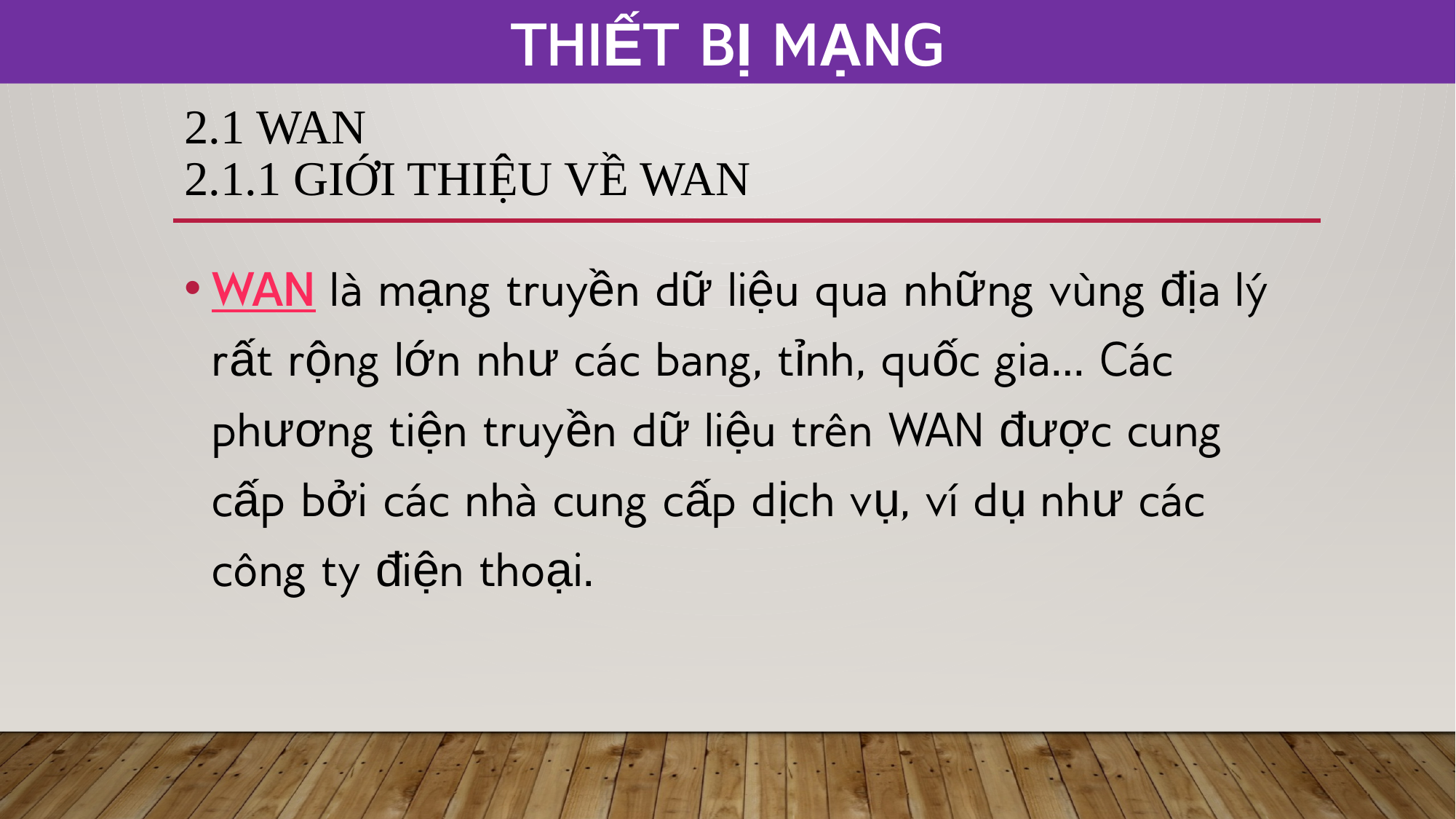

THIẾT BỊ MẠNG
# 2.1 WAN 2.1.1 Giới thiệu về WAN
WAN là mạng truyền dữ liệu qua những vùng địa lý rất rộng lớn như các bang, tỉnh, quốc gia… Các phương tiện truyền dữ liệu trên WAN được cung cấp bởi các nhà cung cấp dịch vụ, ví dụ như các công ty điện thoại.